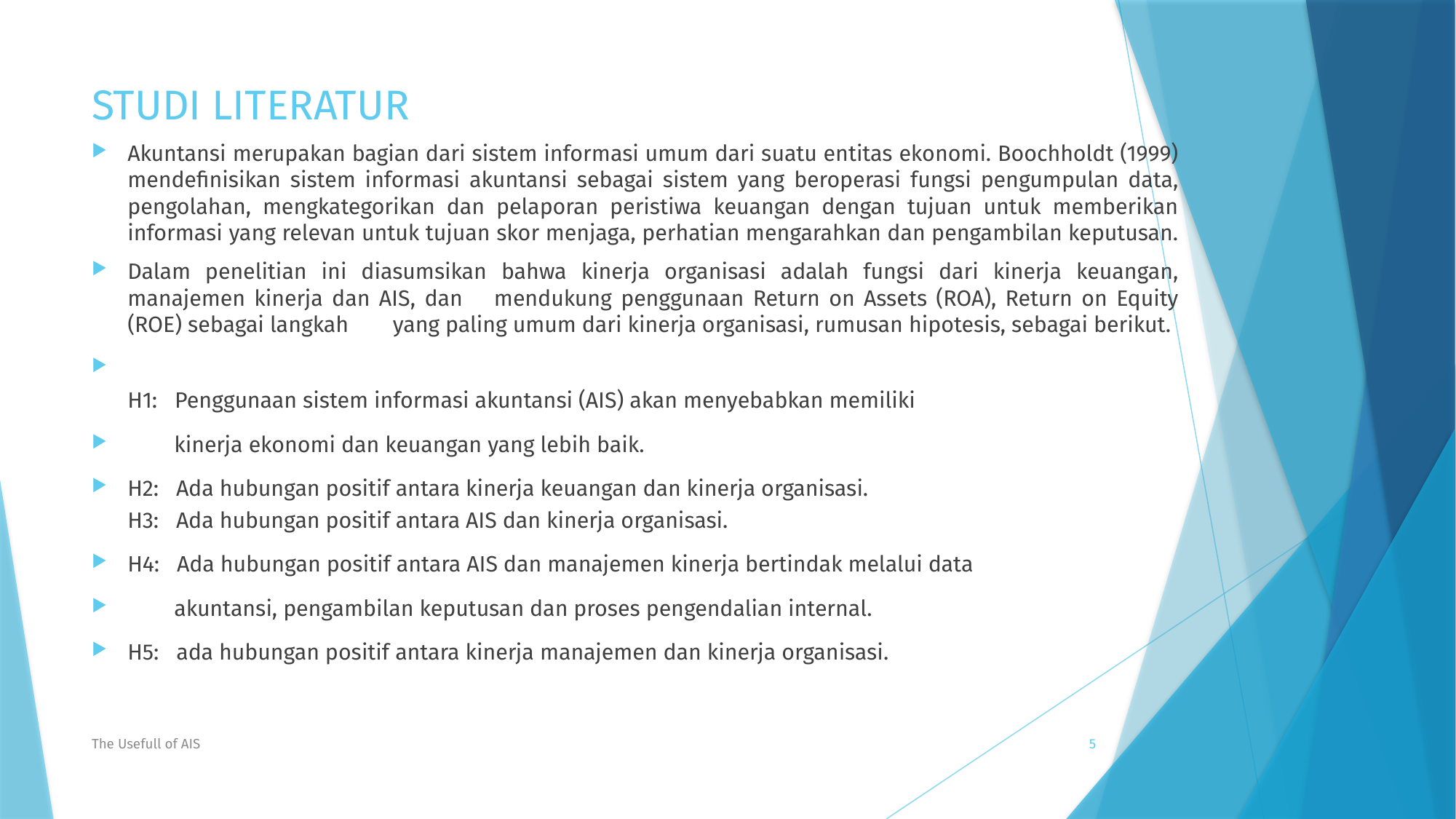

# STUDI LITERATUR
Akuntansi merupakan bagian dari sistem informasi umum dari suatu entitas ekonomi. Boochholdt (1999) mendefinisikan sistem informasi akuntansi sebagai sistem yang beroperasi fungsi pengumpulan data, pengolahan, mengkategorikan dan pelaporan peristiwa keuangan dengan tujuan untuk memberikan informasi yang relevan untuk tujuan skor menjaga, perhatian mengarahkan dan pengambilan keputusan.
Dalam penelitian ini diasumsikan bahwa kinerja organisasi adalah fungsi dari kinerja keuangan, manajemen kinerja dan AIS, dan	mendukung penggunaan Return on Assets (ROA), Return on Equity (ROE) sebagai langkah 	yang paling umum dari kinerja organisasi, rumusan hipotesis, sebagai berikut.
H1:   Penggunaan sistem informasi akuntansi (AIS) akan menyebabkan memiliki
        kinerja ekonomi dan keuangan yang lebih baik.
H2:   Ada hubungan positif antara kinerja keuangan dan kinerja organisasi.
H3:   Ada hubungan positif antara AIS dan kinerja organisasi.
H4:   Ada hubungan positif antara AIS dan manajemen kinerja bertindak melalui data
        akuntansi, pengambilan keputusan dan proses pengendalian internal.
H5:   ada hubungan positif antara kinerja manajemen dan kinerja organisasi.
The Usefull of AIS
5